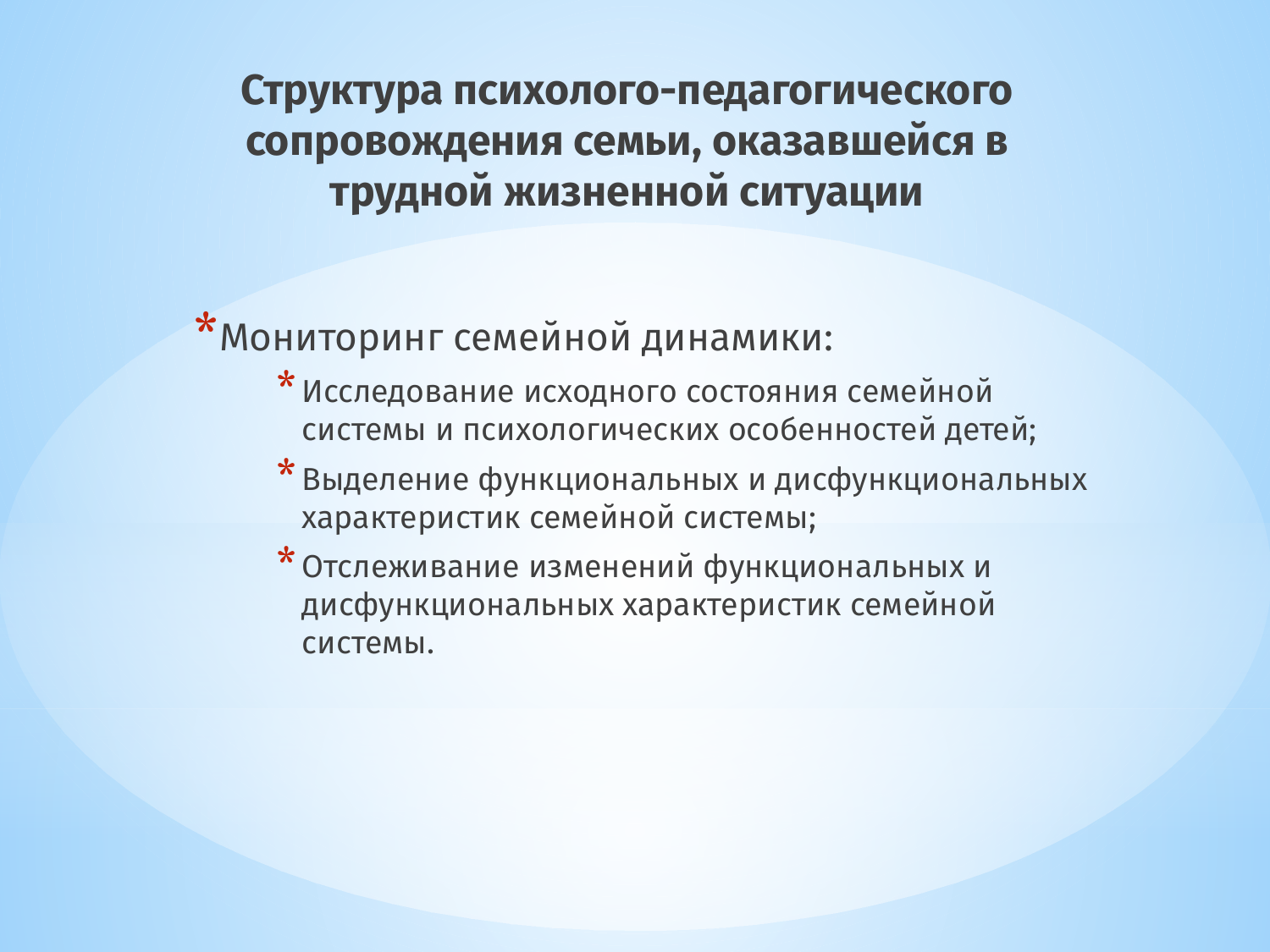

# Структура психолого-педагогического сопровождения семьи, оказавшейся в трудной жизненной ситуации
Мониторинг семейной динамики:
Исследование исходного состояния семейной системы и психологических особенностей детей;
Выделение функциональных и дисфункциональных характеристик семейной системы;
Отслеживание изменений функциональных и дисфункциональных характеристик семейной системы.